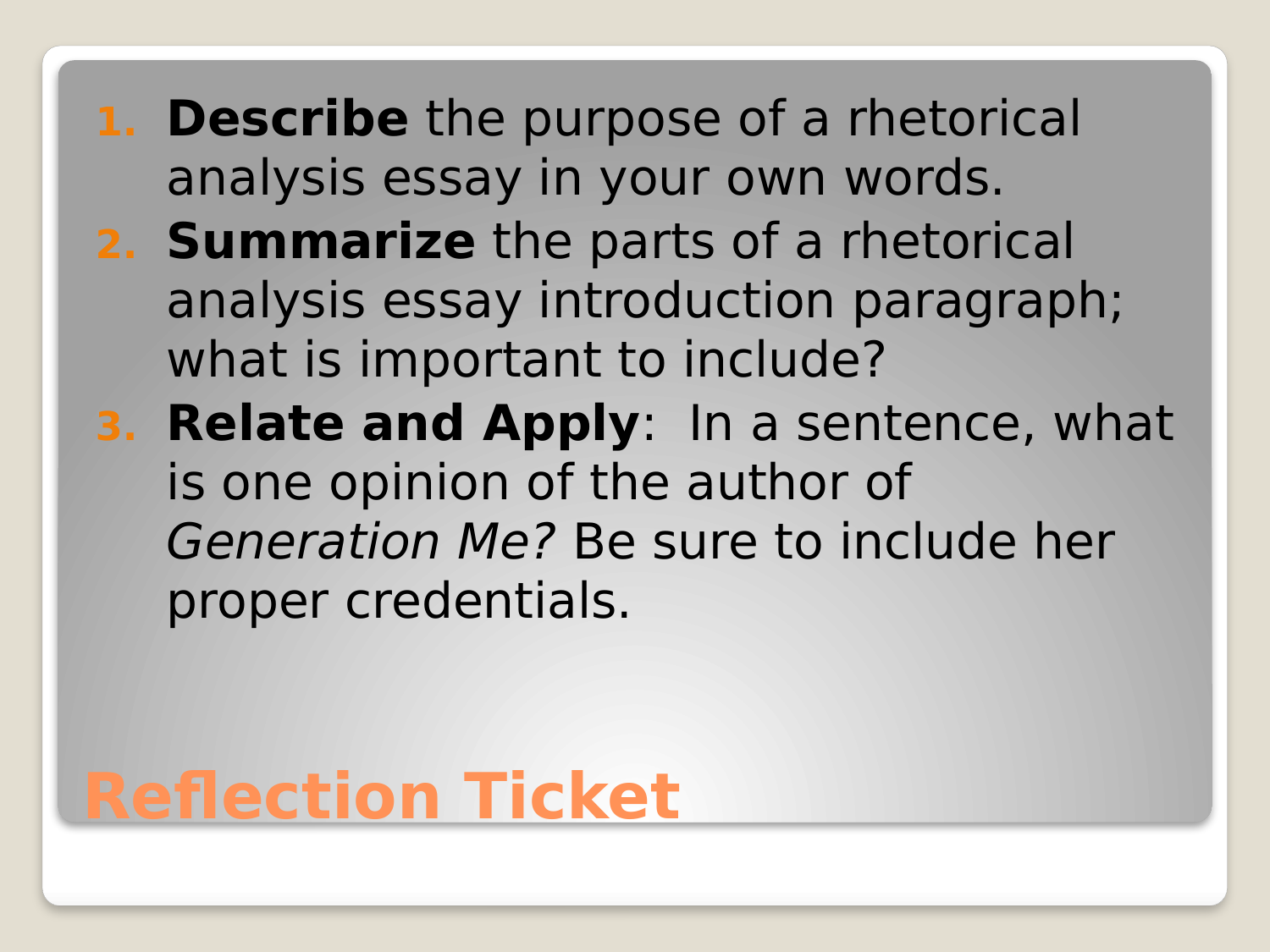

Describe the purpose of a rhetorical analysis essay in your own words.
Summarize the parts of a rhetorical analysis essay introduction paragraph; what is important to include?
Relate and Apply:  In a sentence, what is one opinion of the author of Generation Me? Be sure to include her proper credentials.
# Reflection Ticket